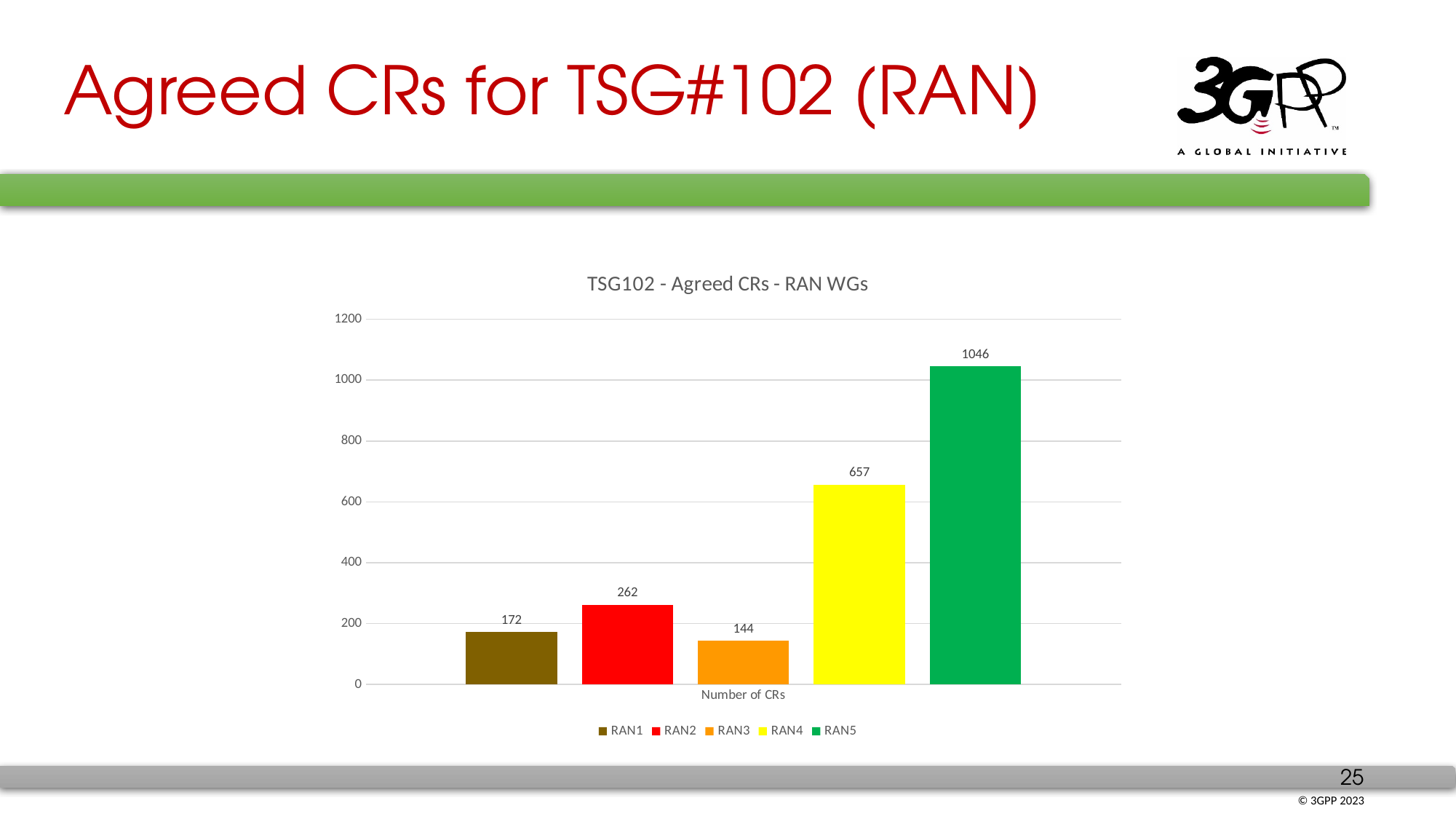

# Agreed CRs for TSG#102 (RAN)

### Chart: TSG102 - Agreed CRs - RAN WGs

| Category | RAN1 | RAN2 | RAN3 | RAN4 | RAN5 |
|---|---|---|---|---|---|
| Number of CRs | 172.0 | 262.0 | 144.0 | 657.0 | 1046.0 |